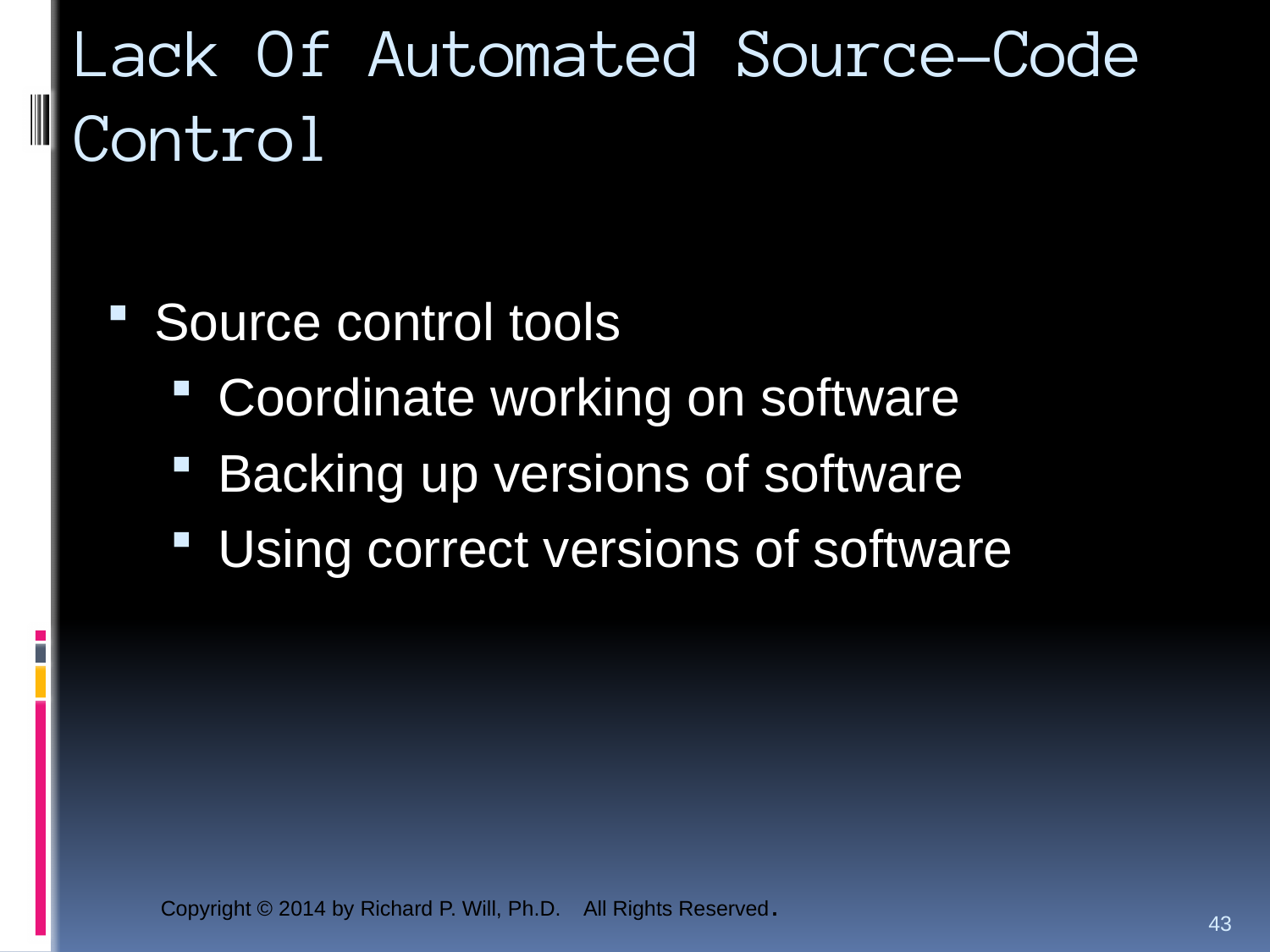

# Lack Of Automated Source-Code Control

Source control tools
Coordinate working on software
Backing up versions of software
Using correct versions of software

43